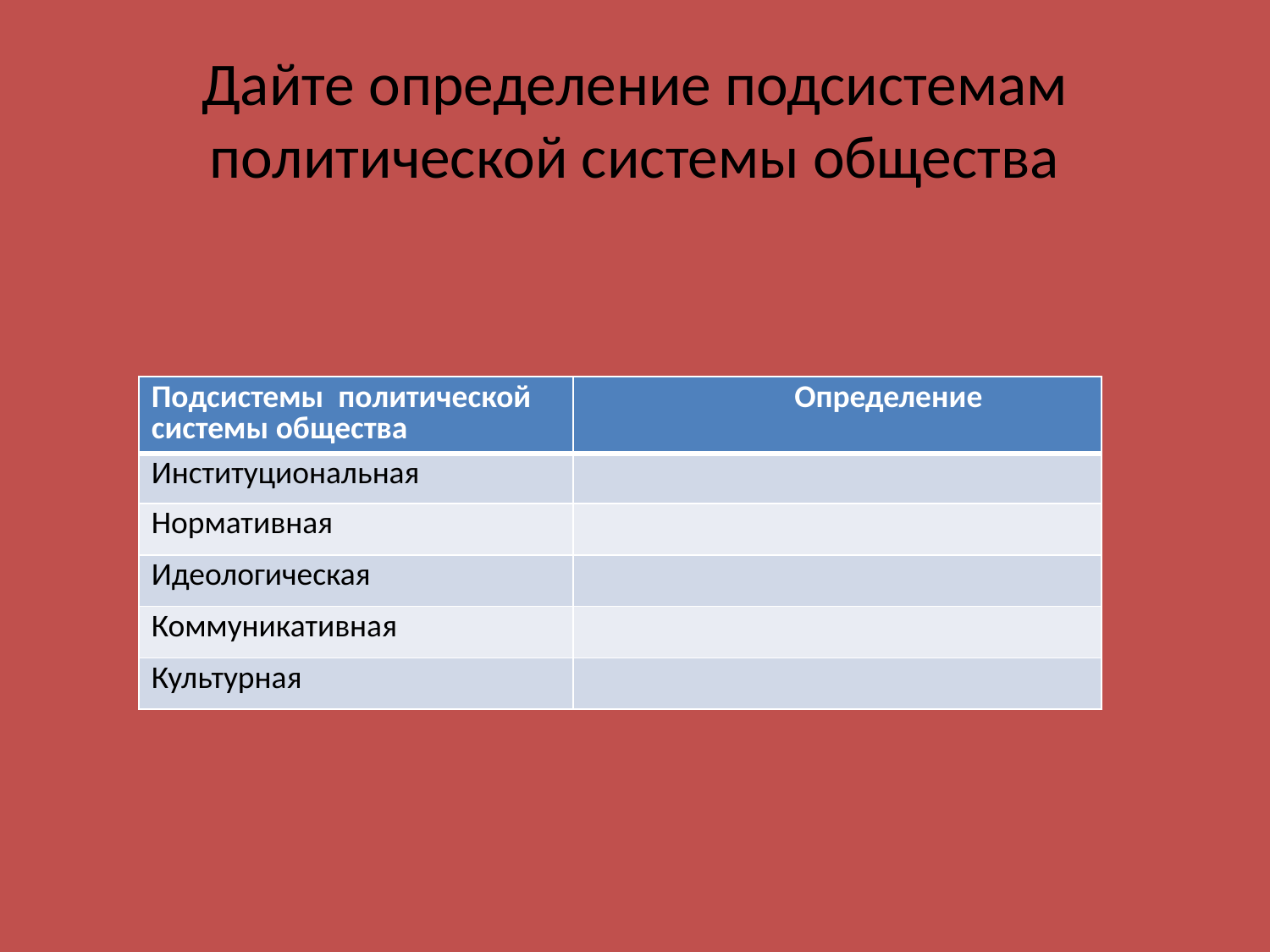

# Дайте определение подсистемам политической системы общества
| Подсистемы политической системы общества | Определение |
| --- | --- |
| Институциональная |  |
| Нормативная |  |
| Идеологическая |  |
| Коммуникативная |  |
| Культурная |  |